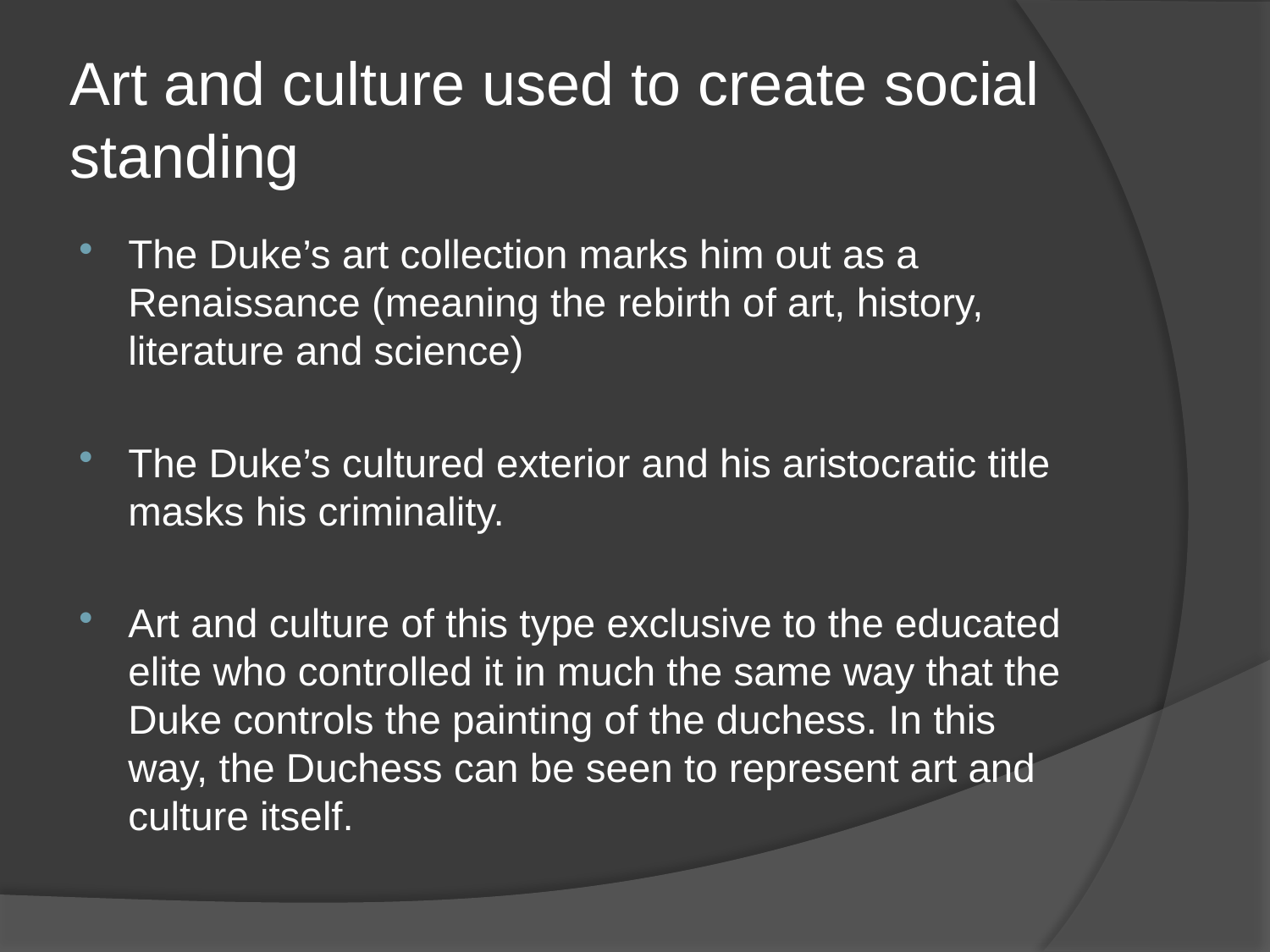

# Art and culture used to create social standing
The Duke’s art collection marks him out as a Renaissance (meaning the rebirth of art, history, literature and science)

The Duke’s cultured exterior and his aristocratic title masks his criminality.

Art and culture of this type exclusive to the educated elite who controlled it in much the same way that the Duke controls the painting of the duchess. In this way, the Duchess can be seen to represent art and culture itself.